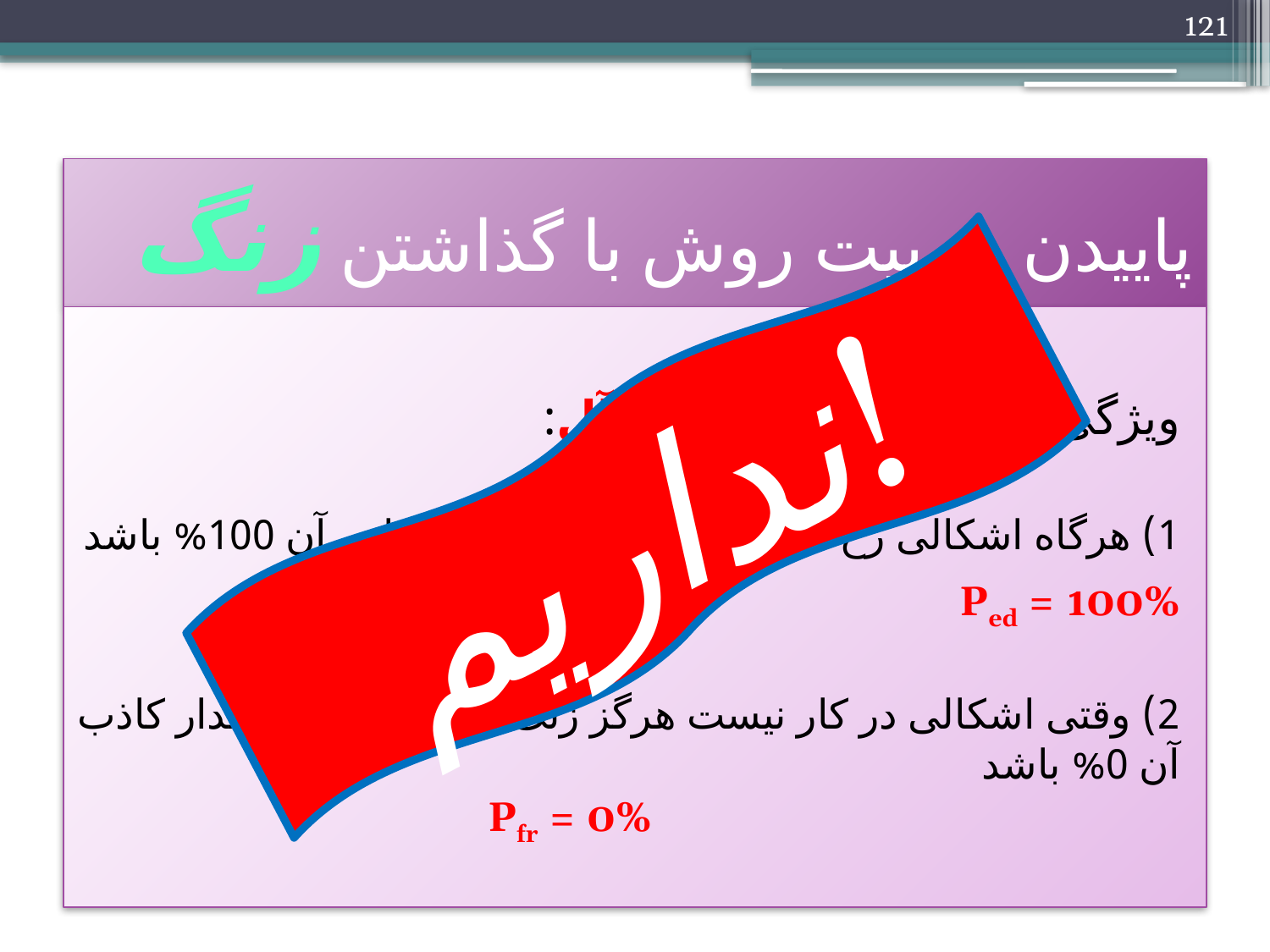

121
# پاییدن خوبیت روش با گذاشتن زنگ

ویژگی‌های یک زنگ هشدار ایدآل:

1) هرگاه اشکالی رخ داد زنگ بزند؛ احتمال خطایابی آن 100% باشد
				Ped = 100%

2) وقتی اشکالی در کار نیست هرگز زنگ نزند؛ احتمال هشدار کاذب آن 0% باشد
           Pfr = 0%

نداریم!